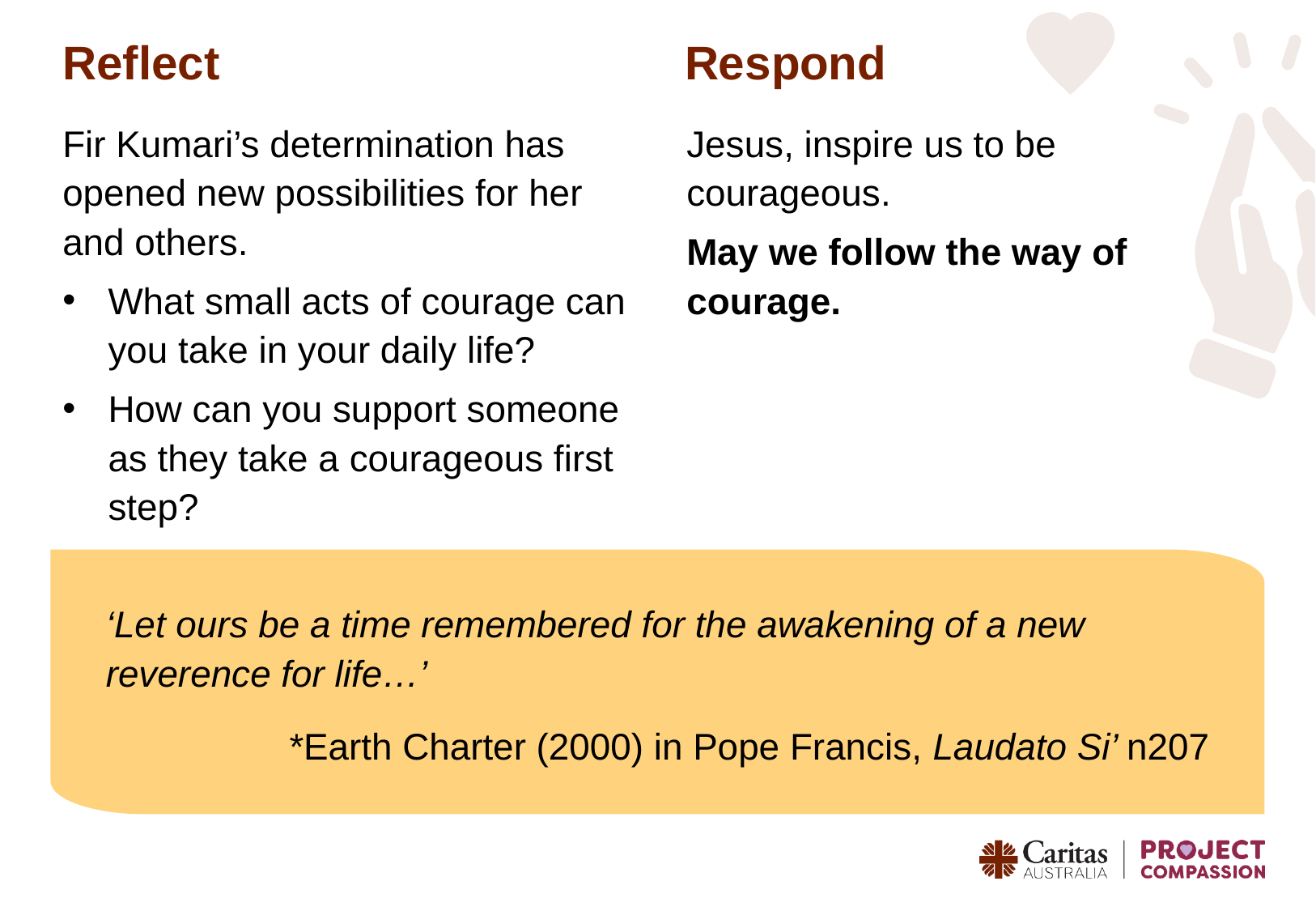

Reflect
Respond
Jesus, inspire us to be courageous.
May we follow the way of courage.

Fir Kumari’s determination has opened new possibilities for her and others.
What small acts of courage can you take in your daily life?
How can you support someone as they take a courageous first step?
‘Let ours be a time remembered for the awakening of a new reverence for life…’
*Earth Charter (2000) in Pope Francis, Laudato Si’ n207